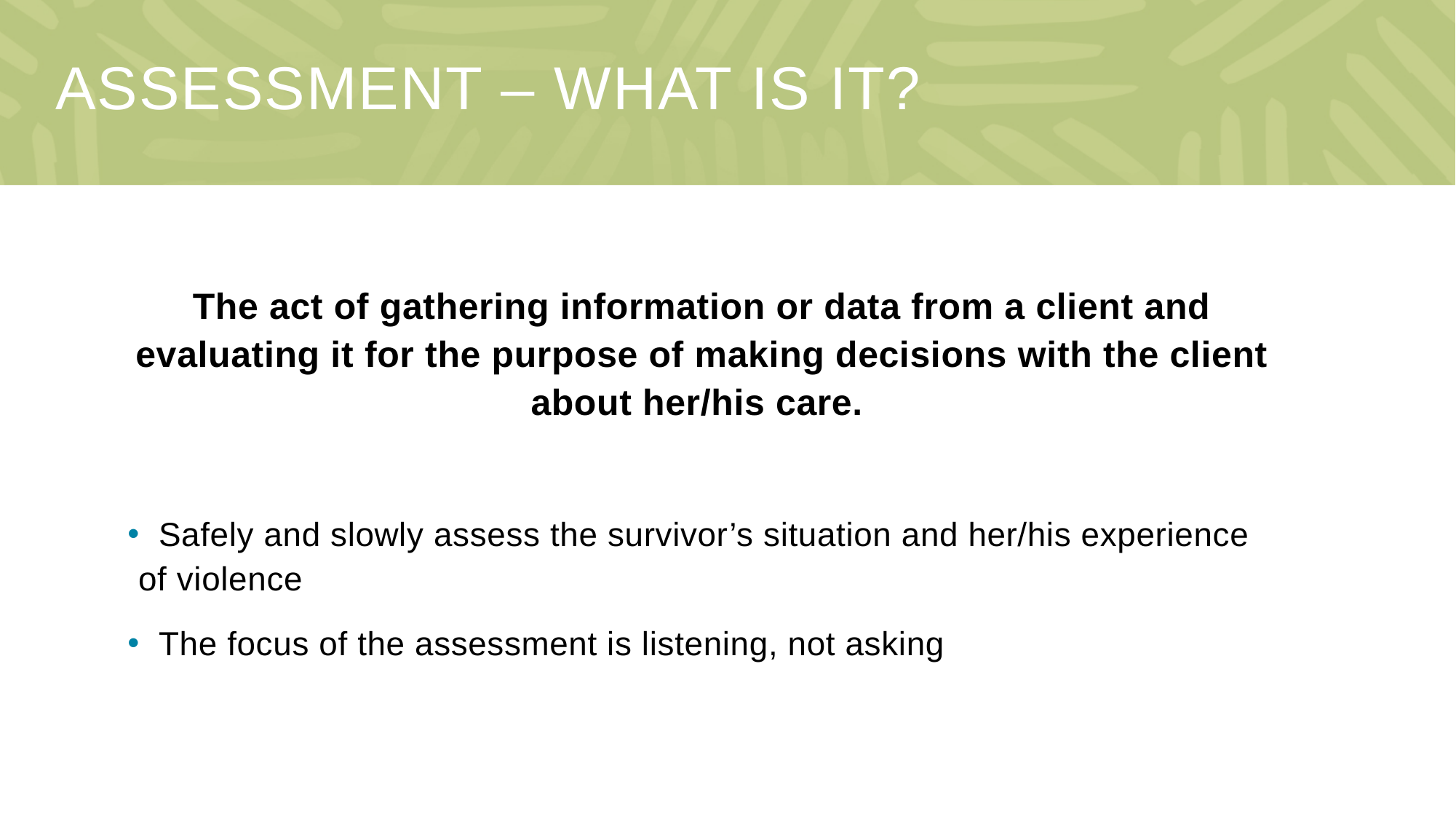

# Assessment – What is it?
The act of gathering information or data from a client and evaluating it for the purpose of making decisions with the client about her/his care.

  Safely and slowly assess the survivor’s situation and her/his experience of violence
  The focus of the assessment is listening, not asking